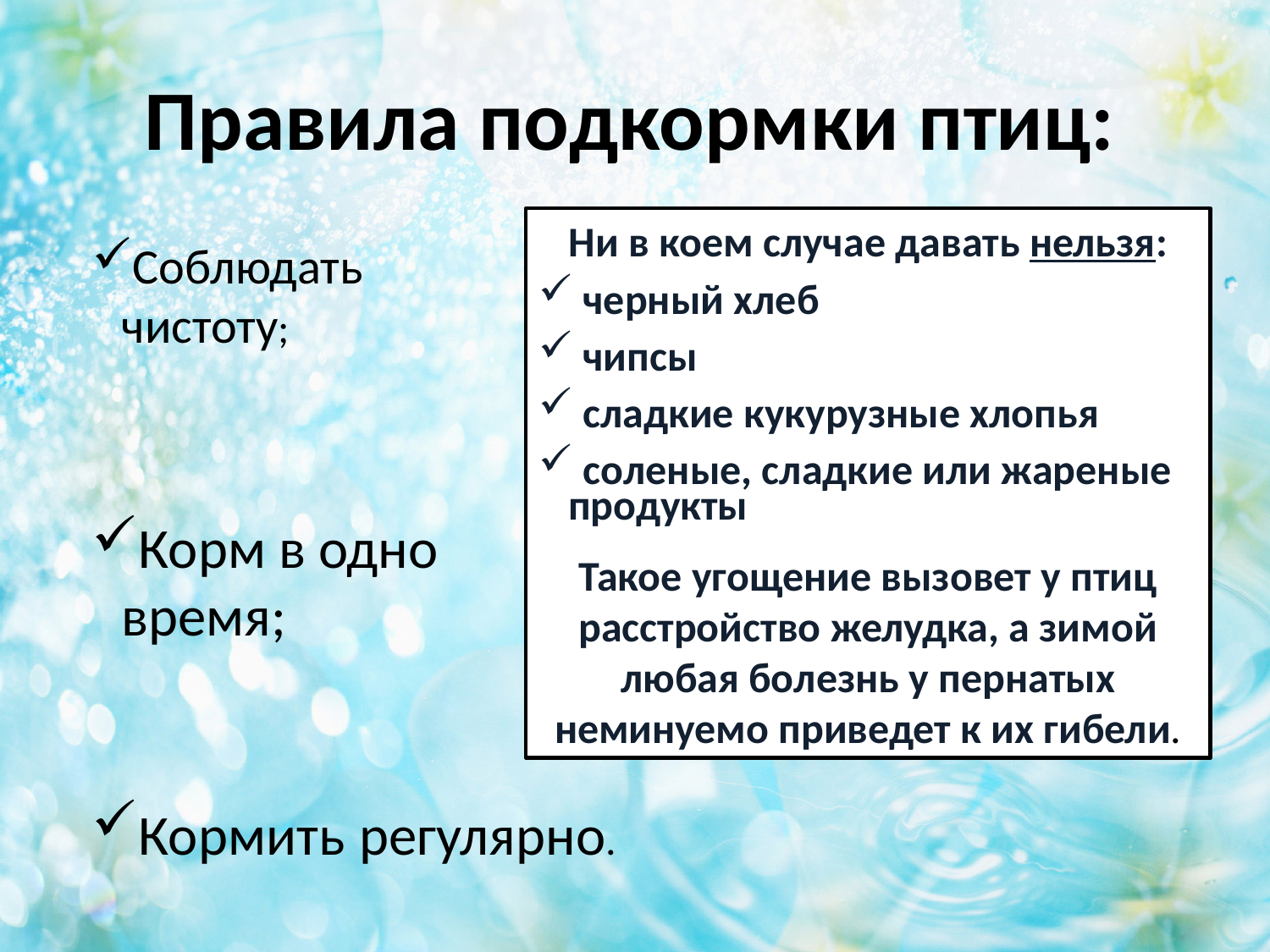

Правила подкормки птиц:
Ни в коем случае давать нельзя:
 черный хлеб
 чипсы
 сладкие кукурузные хлопья
 соленые, сладкие или жареные продукты
Такое угощение вызовет у птиц расстройство желудка, а зимой любая болезнь у пернатых неминуемо приведет к их гибели.
Соблюдать чистоту;
Корм в одно время;
Кормить регулярно.